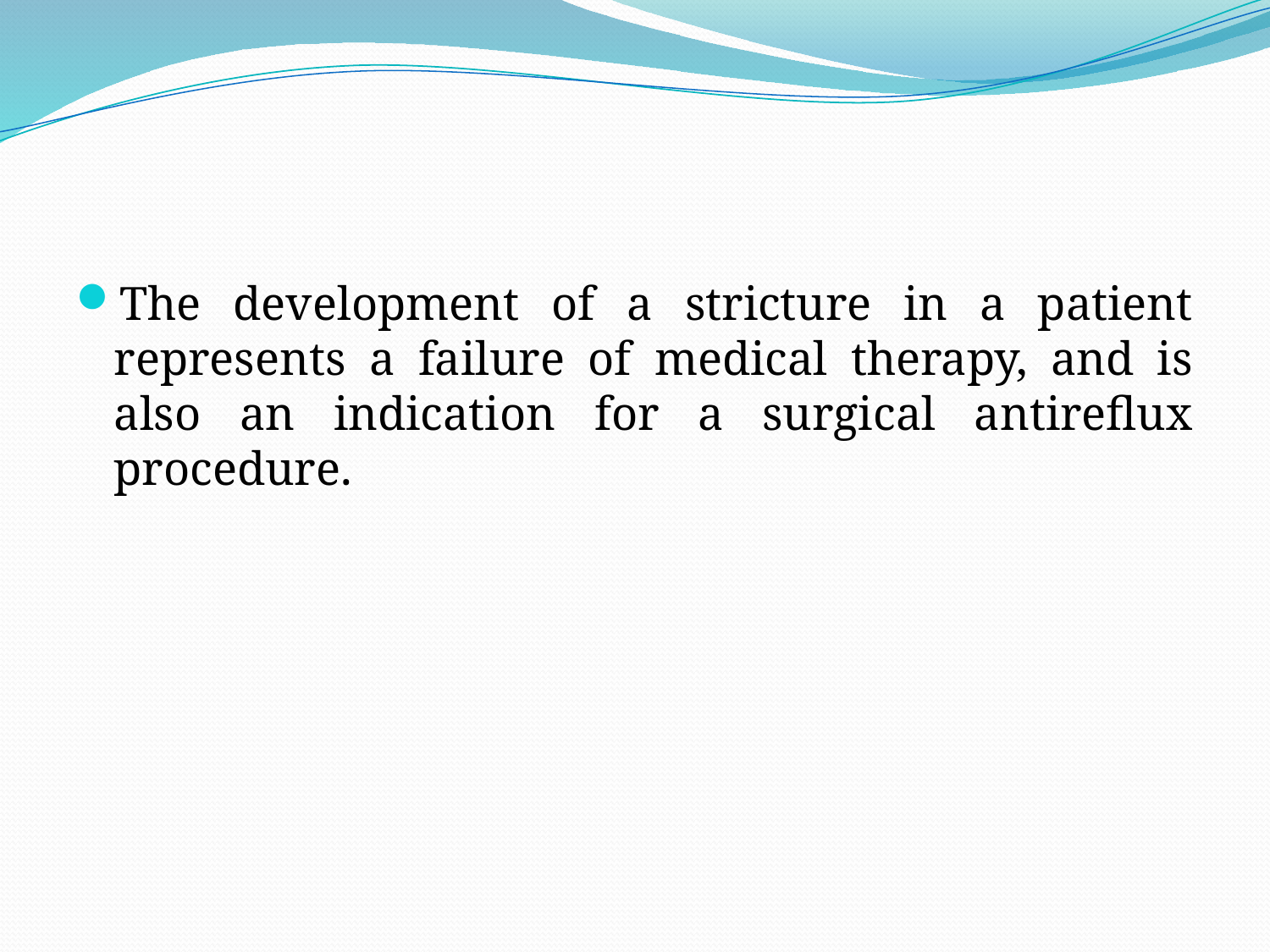

#
The development of a stricture in a patient represents a failure of medical therapy, and is also an indication for a surgical antireflux procedure.